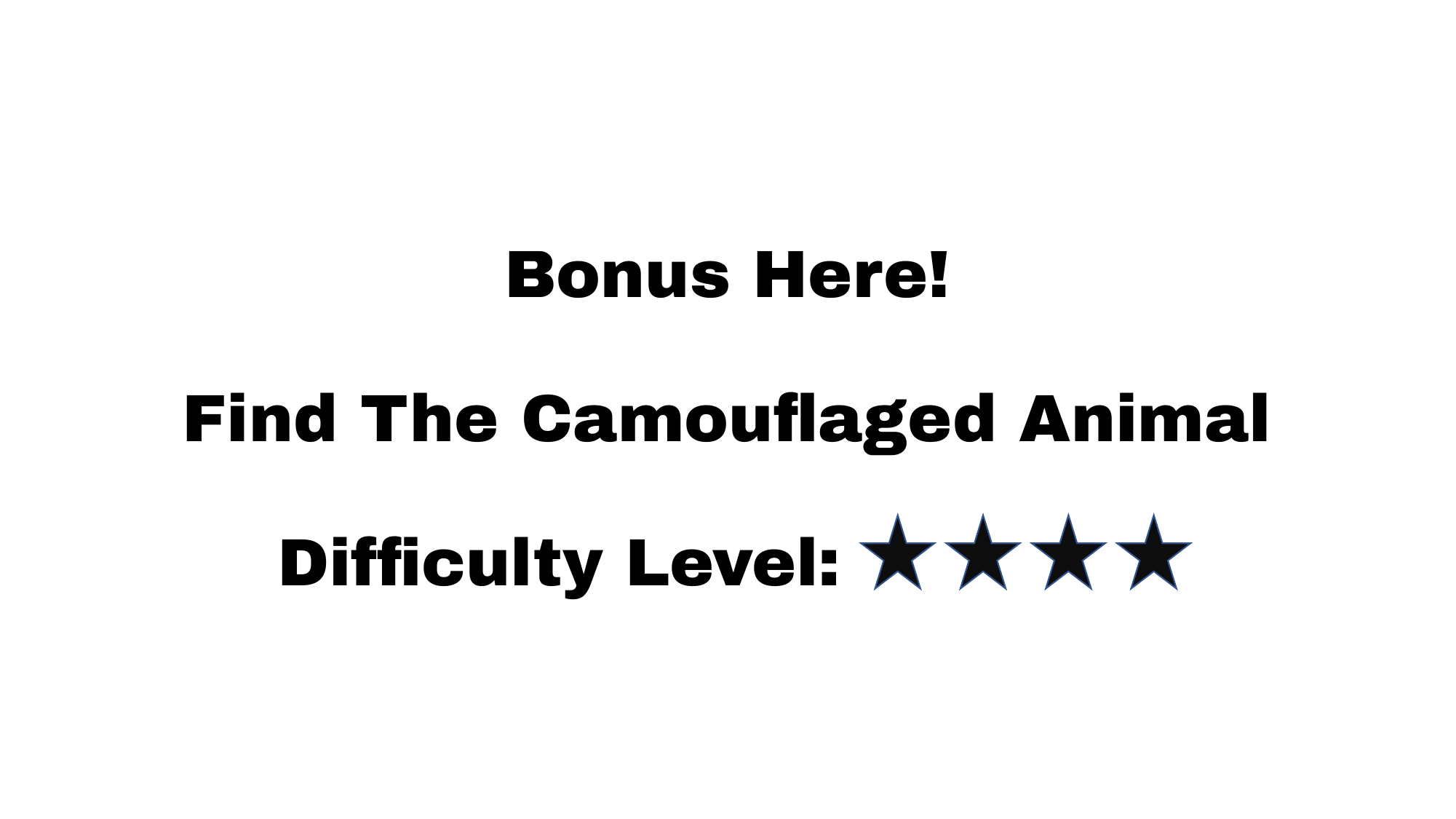

Bonus Here!

Find The Camouflaged Animal

            Difficulty Level: